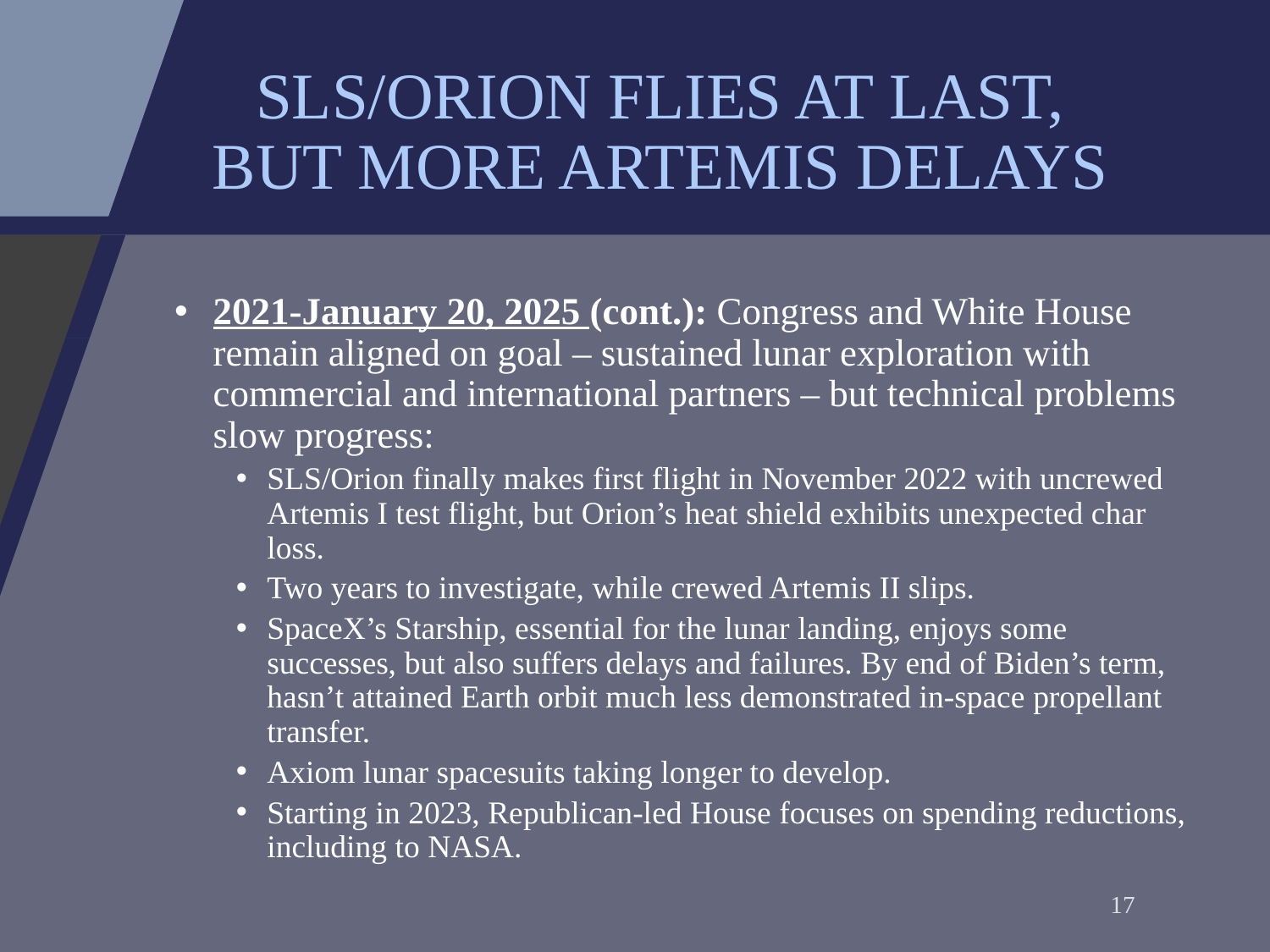

# SLS/ORION FLIES AT LAST, BUT MORE ARTEMIS DELAYS

2021-January 20, 2025 (cont.): Congress and White House remain aligned on goal – sustained lunar exploration with commercial and international partners – but technical problems slow progress:
SLS/Orion finally makes first flight in November 2022 with uncrewed Artemis I test flight, but Orion’s heat shield exhibits unexpected char loss.
Two years to investigate, while crewed Artemis II slips.
SpaceX’s Starship, essential for the lunar landing, enjoys some successes, but also suffers delays and failures. By end of Biden’s term, hasn’t attained Earth orbit much less demonstrated in-space propellant transfer.
Axiom lunar spacesuits taking longer to develop.
Starting in 2023, Republican-led House focuses on spending reductions, including to NASA.

17